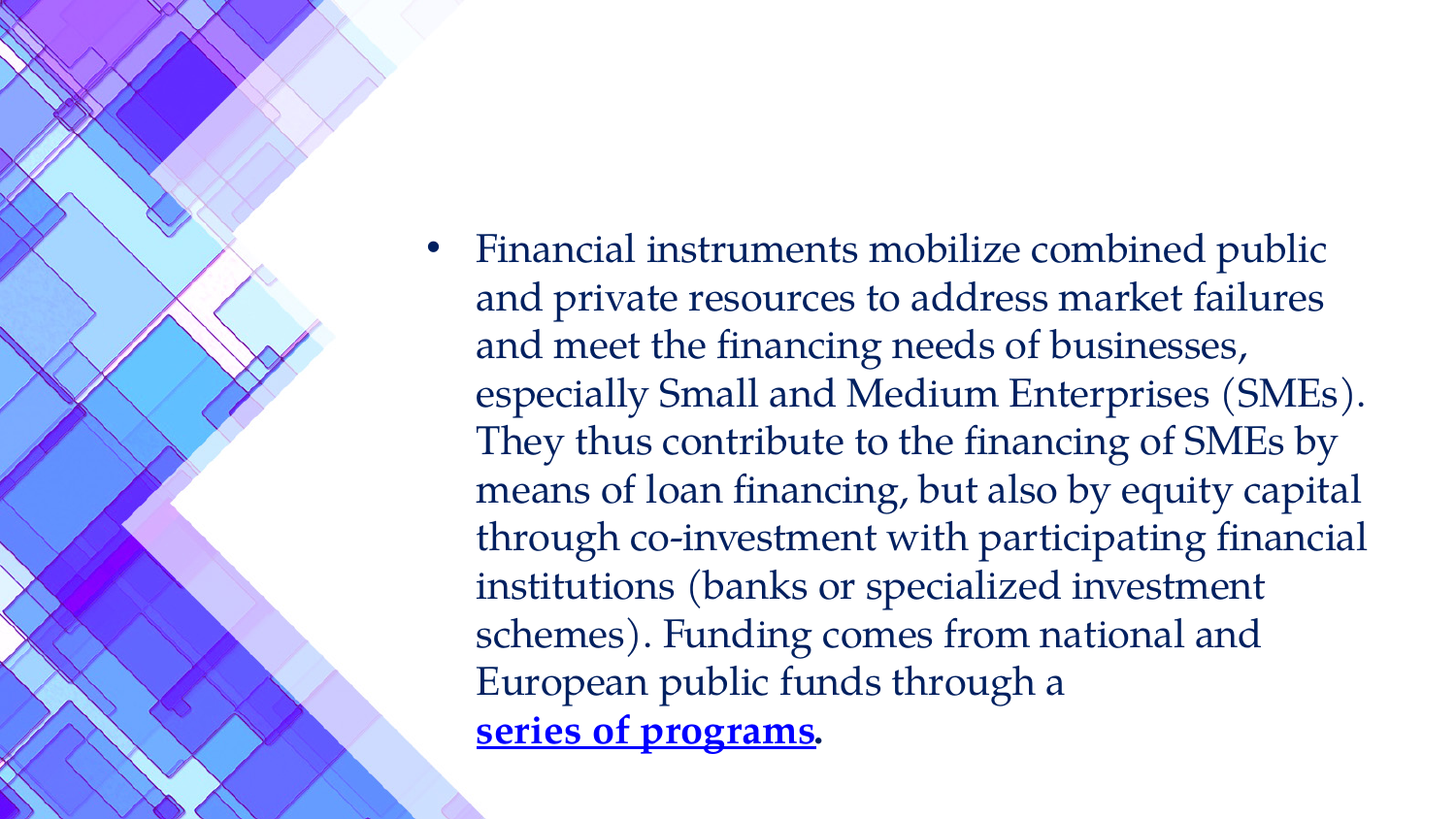

Financial instruments mobilize combined public and private resources to address market failures and meet the financing needs of businesses, especially Small and Medium Enterprises (SMEs). They thus contribute to the financing of SMEs by means of loan financing, but also by equity capital through co-investment with participating financial institutions (banks or specialized investment schemes). Funding comes from national and European public funds through a series of programs.